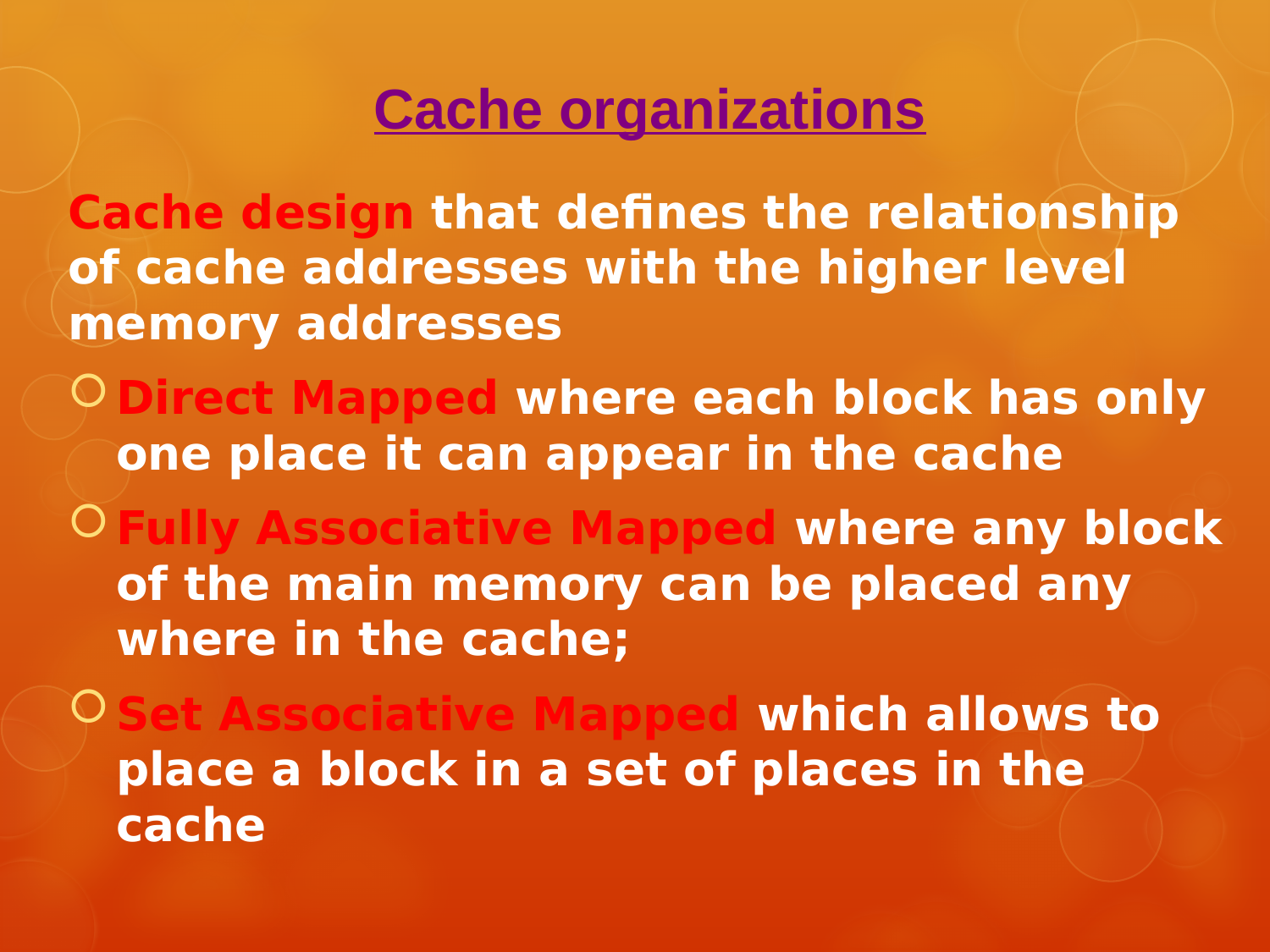

Cache organizations
Cache design that defines the relationship of cache addresses with the higher level memory addresses
Direct Mapped where each block has only one place it can appear in the cache
Fully Associative Mapped where any block of the main memory can be placed any where in the cache;
Set Associative Mapped which allows to place a block in a set of places in the cache